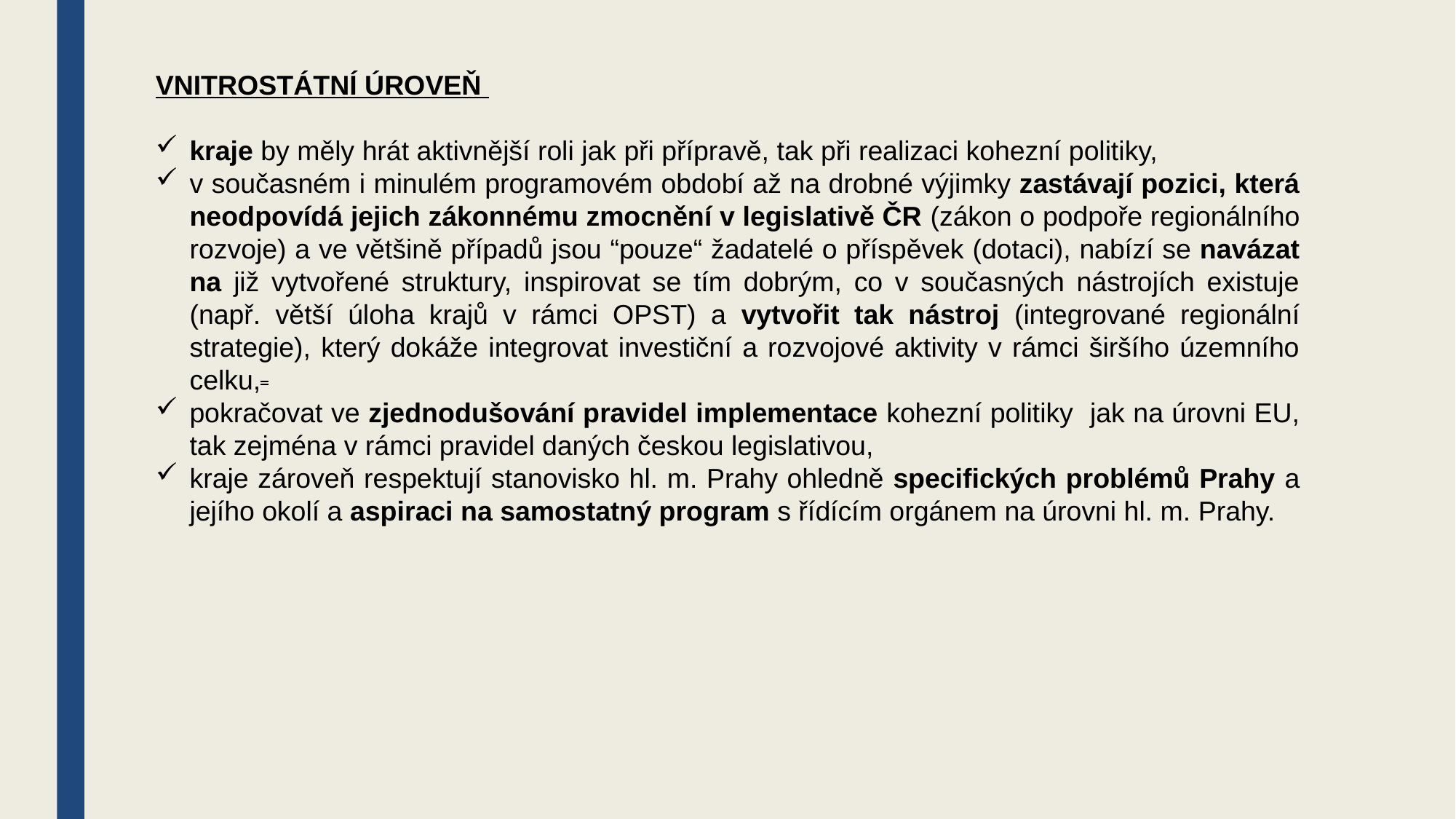

VNITROSTÁTNÍ ÚROVEŇ

kraje by měly hrát aktivnější roli jak při přípravě, tak při realizaci kohezní politiky,
v současném i minulém programovém období až na drobné výjimky zastávají pozici, která neodpovídá jejich zákonnému zmocnění v legislativě ČR (zákon o podpoře regionálního rozvoje) a ve většině případů jsou “pouze“ žadatelé o příspěvek (dotaci), nabízí se navázat na již vytvořené struktury, inspirovat se tím dobrým, co v současných nástrojích existuje (např. větší úloha krajů v rámci OPST) a vytvořit tak nástroj (integrované regionální strategie), který dokáže integrovat investiční a rozvojové aktivity v rámci širšího územního celku,
pokračovat ve zjednodušování pravidel implementace kohezní politiky  jak na úrovni EU, tak zejména v rámci pravidel daných českou legislativou,
kraje zároveň respektují stanovisko hl. m. Prahy ohledně specifických problémů Prahy a jejího okolí a aspiraci na samostatný program s řídícím orgánem na úrovni hl. m. Prahy.